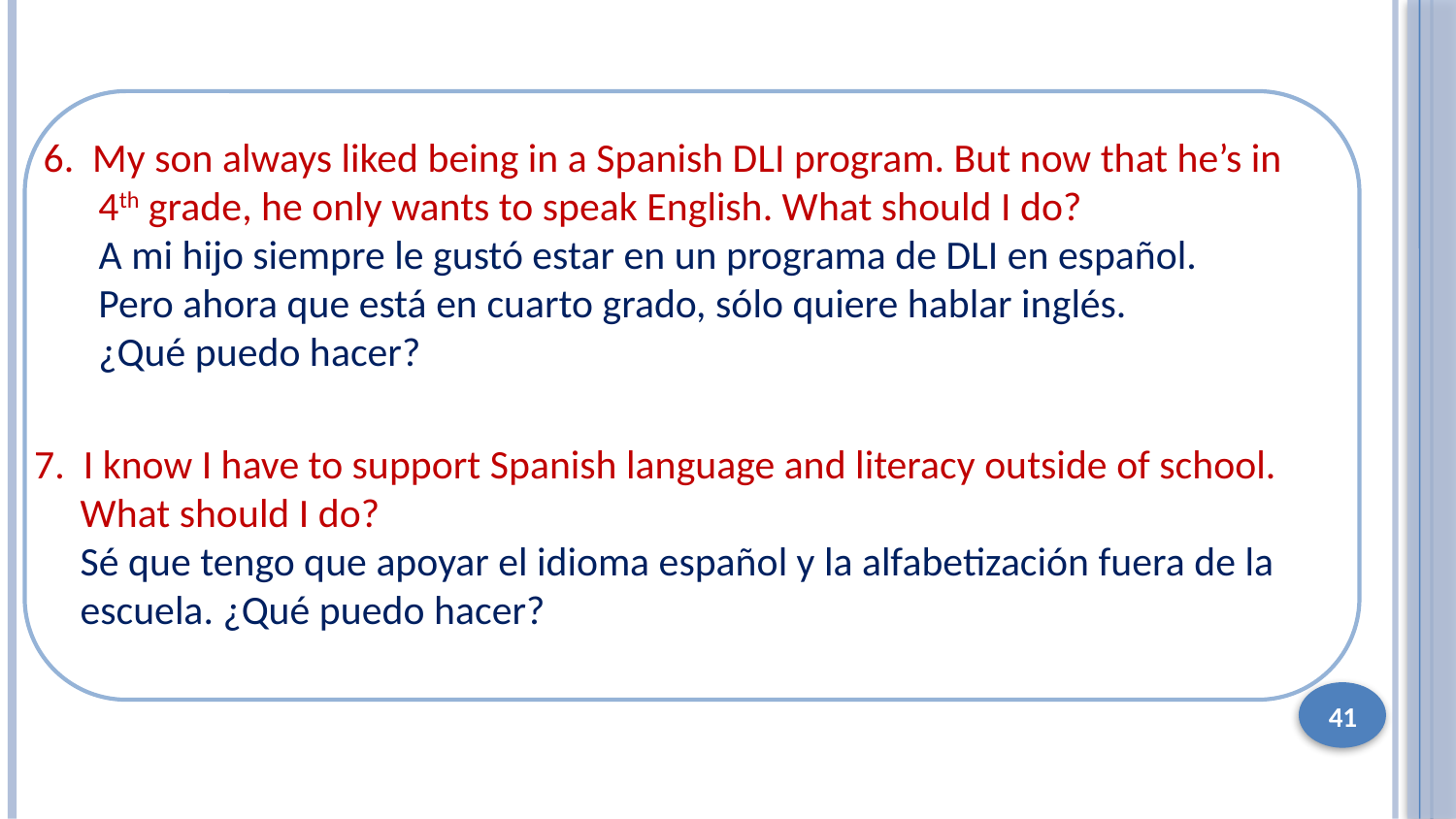

6.  My son always liked being in a Spanish DLI program. But now that he’s in
      4th grade, he only wants to speak English. What should I do?
      A mi hijo siempre le gustó estar en un programa de DLI en español.
      Pero ahora que está en cuarto grado, sólo quiere hablar inglés.
      ¿Qué puedo hacer?

7.  I know I have to support Spanish language and literacy outside of school.
     What should I do?
     Sé que tengo que apoyar el idioma español y la alfabetización fuera de la
     escuela. ¿Qué puedo hacer?

41